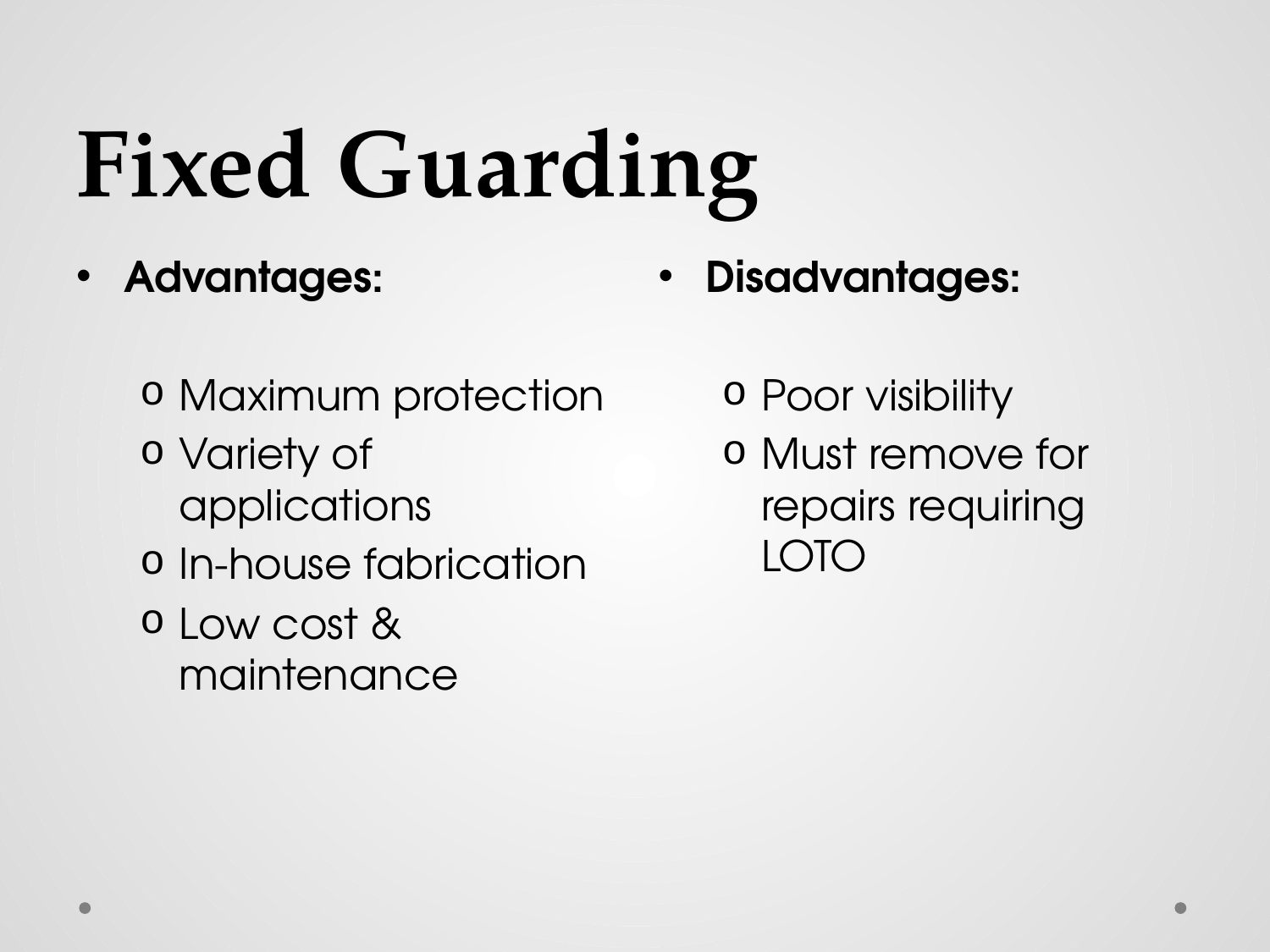

# Fixed Guarding
Advantages:

Maximum protection
Variety of applications
In-house fabrication
Low cost & maintenance

Disadvantages:

Poor visibility
Must remove for repairs requiring LOTO